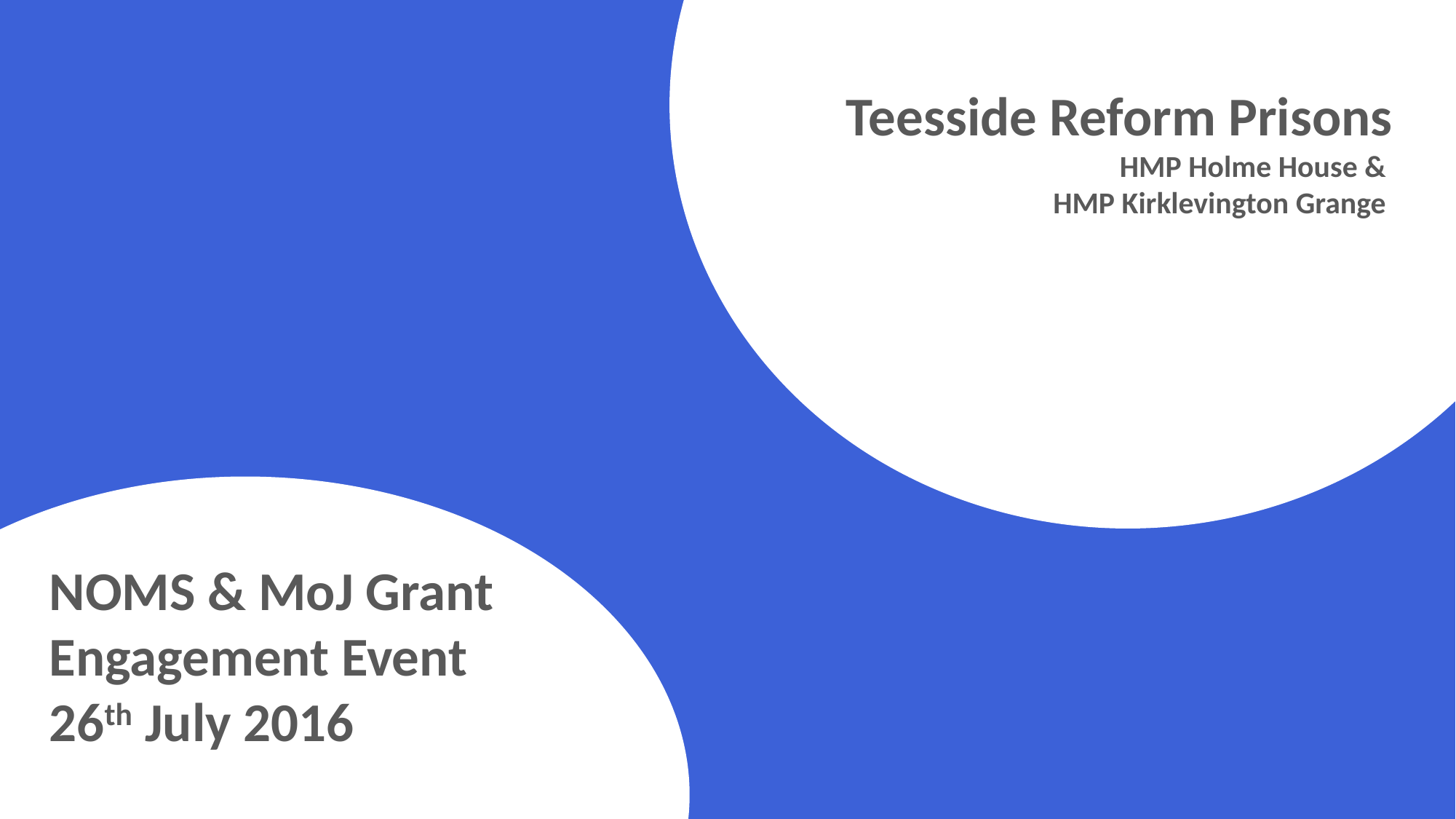

Teesside Reform Prisons
HMP Holme House &
HMP Kirklevington Grange

NOMS & MoJ Grant Engagement Event
26th July 2016